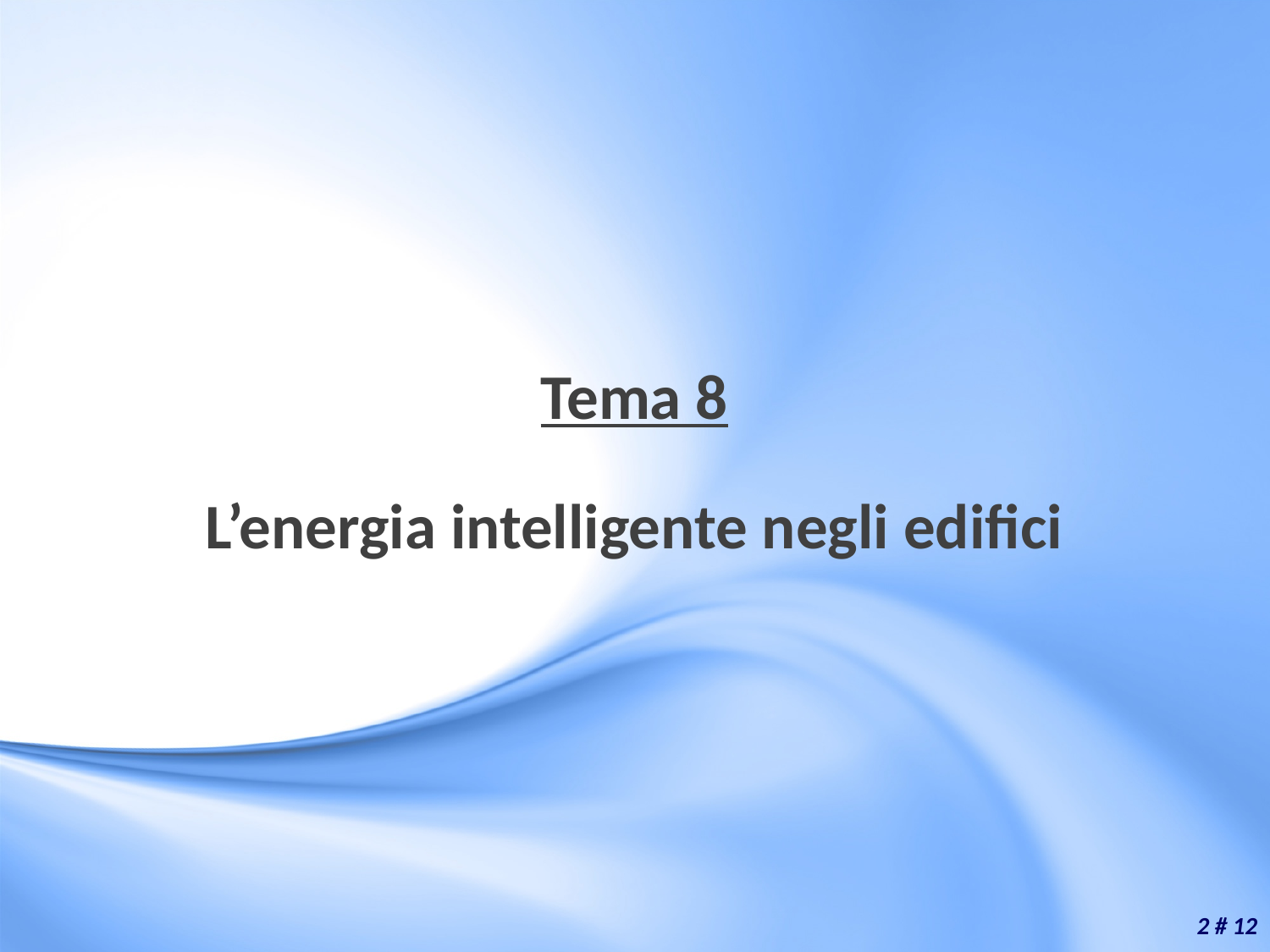

Tema 8
L’energia intelligente negli edifici
2 # 12